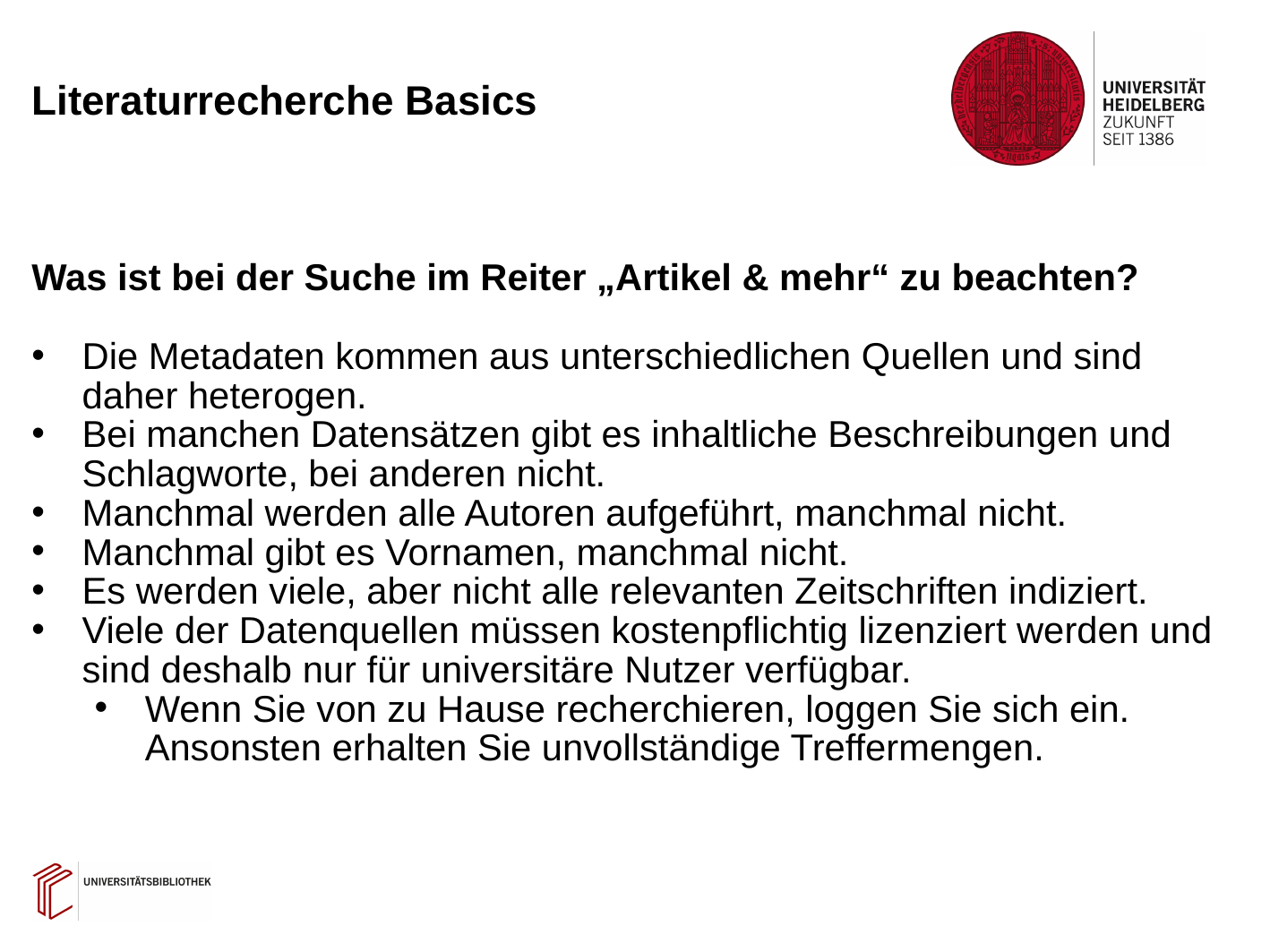

# Literaturrecherche Basics
Was ist bei der Suche im Reiter „Artikel & mehr“ zu beachten?

Die Metadaten kommen aus unterschiedlichen Quellen und sind daher heterogen.
Bei manchen Datensätzen gibt es inhaltliche Beschreibungen und Schlagworte, bei anderen nicht.
Manchmal werden alle Autoren aufgeführt, manchmal nicht.
Manchmal gibt es Vornamen, manchmal nicht.
Es werden viele, aber nicht alle relevanten Zeitschriften indiziert.
Viele der Datenquellen müssen kostenpflichtig lizenziert werden und sind deshalb nur für universitäre Nutzer verfügbar.
Wenn Sie von zu Hause recherchieren, loggen Sie sich ein. Ansonsten erhalten Sie unvollständige Treffermengen.